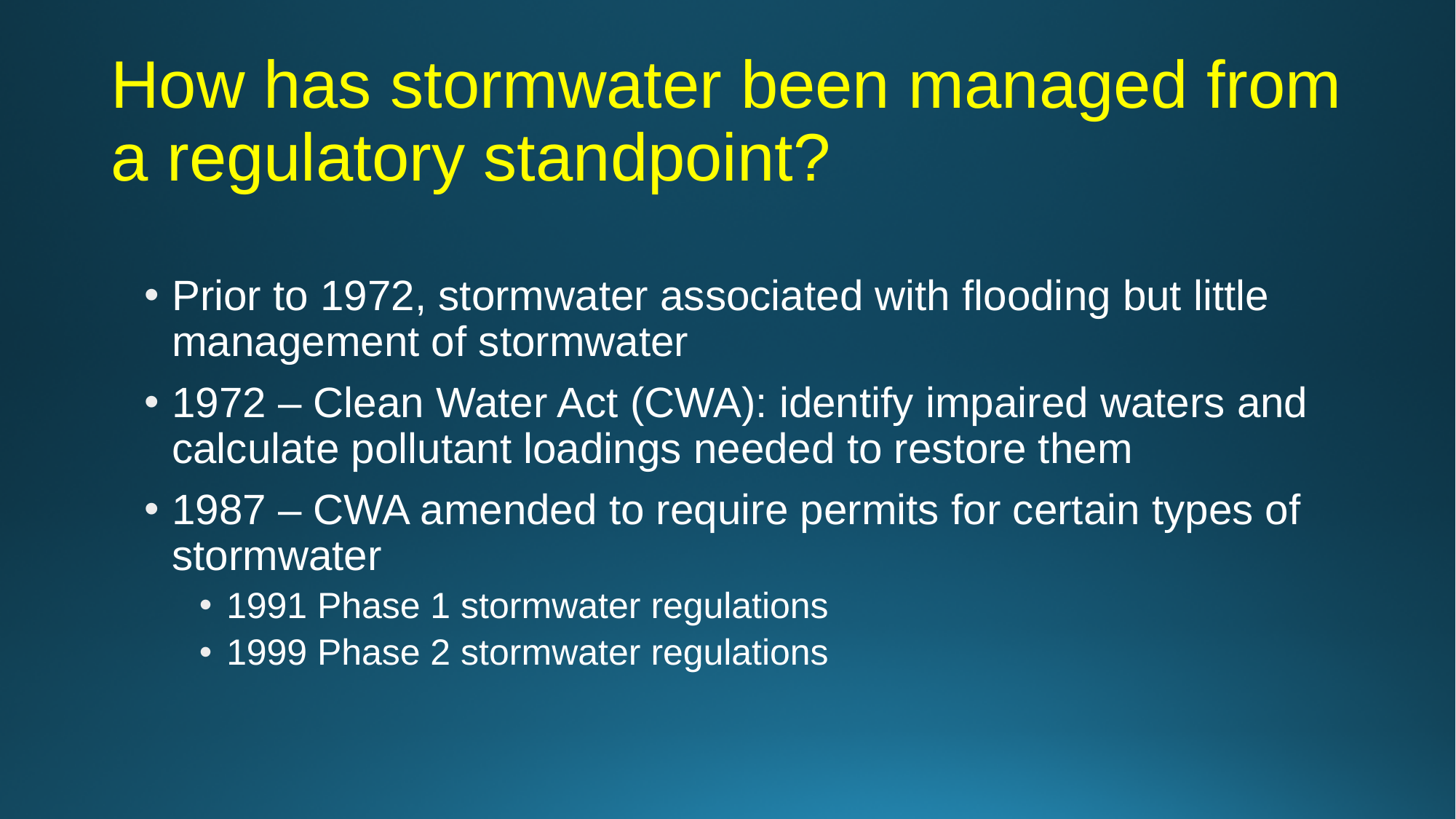

# How has stormwater been managed from a regulatory standpoint?
Prior to 1972, stormwater associated with flooding but little management of stormwater
1972 – Clean Water Act (CWA): identify impaired waters and calculate pollutant loadings needed to restore them
1987 – CWA amended to require permits for certain types of stormwater
1991 Phase 1 stormwater regulations
1999 Phase 2 stormwater regulations